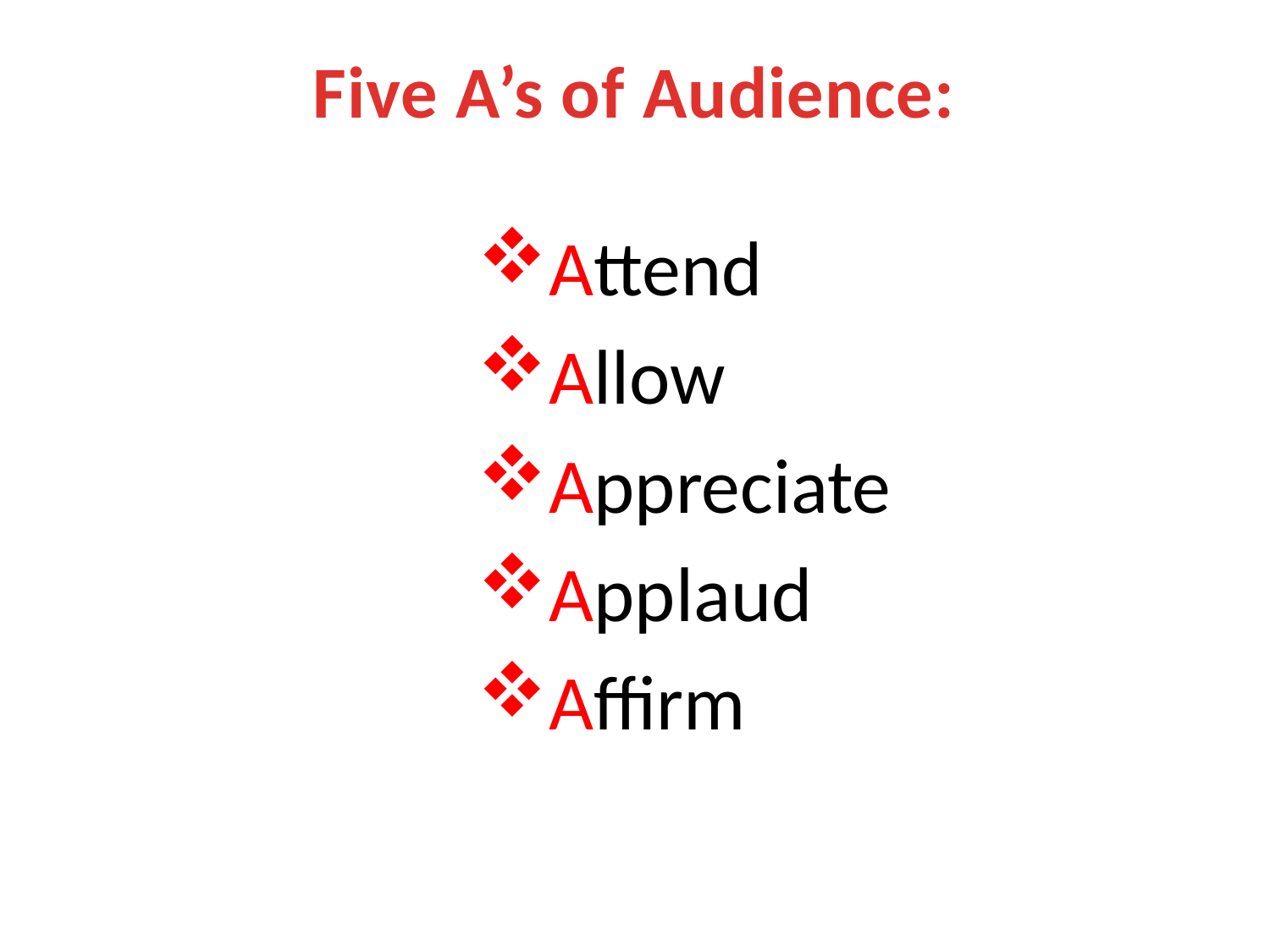

# Five A’s of Audience:
Attend
Allow
Appreciate
Applaud
Affirm